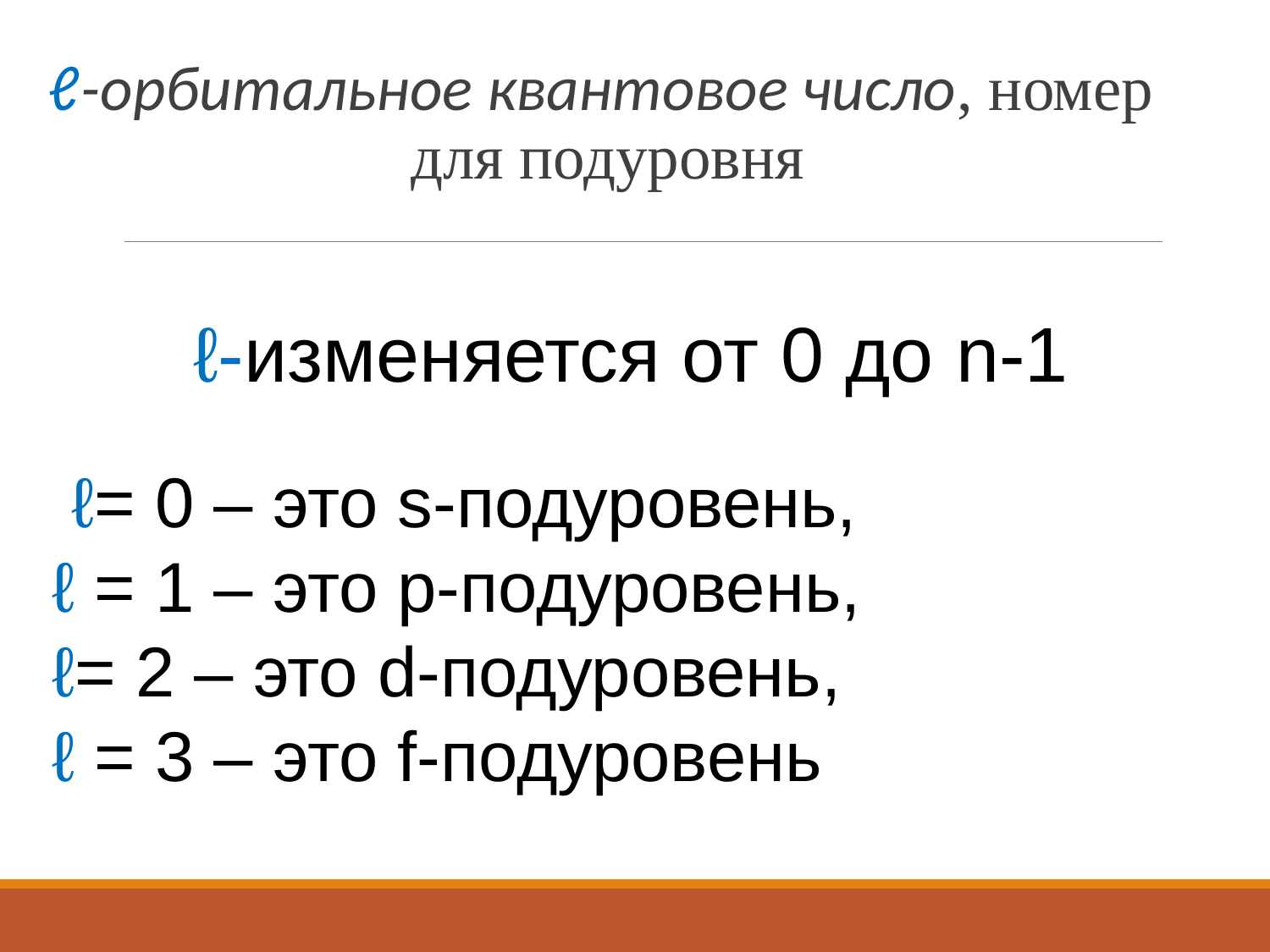

ℓ-орбитальное квантовое число, номер для подуровня
ℓ-изменяется от 0 до n-1
 ℓ= 0 – это s-подуровень,
ℓ = 1 – это p-подуровень,
ℓ= 2 – это d-подуровень,
ℓ = 3 – это f-подуровень